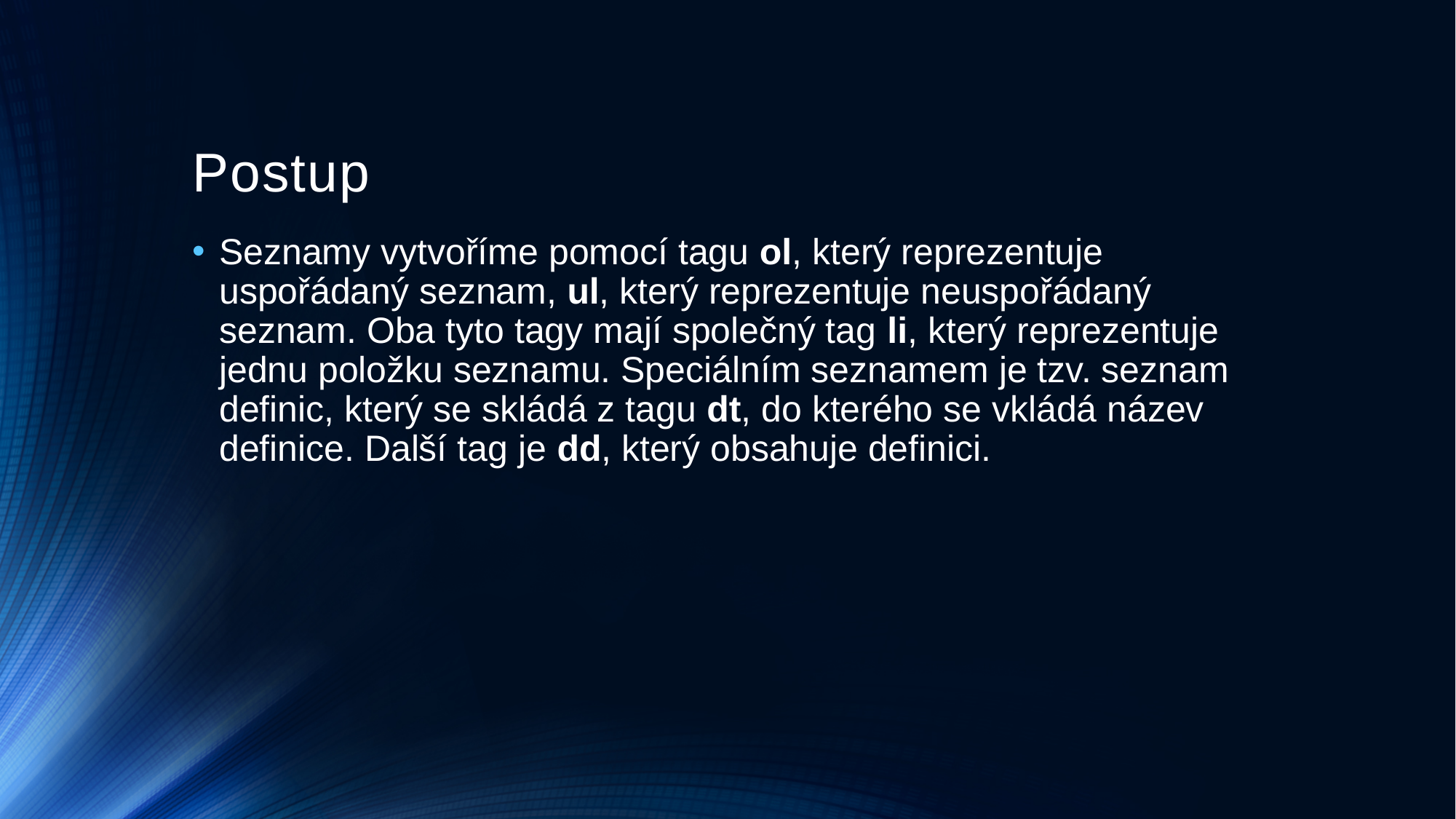

# Postup
Seznamy vytvoříme pomocí tagu ol, který reprezentuje uspořádaný seznam, ul, který reprezentuje neuspořádaný seznam. Oba tyto tagy mají společný tag li, který reprezentuje jednu položku seznamu. Speciálním seznamem je tzv. seznam definic, který se skládá z tagu dt, do kterého se vkládá název definice. Další tag je dd, který obsahuje definici.